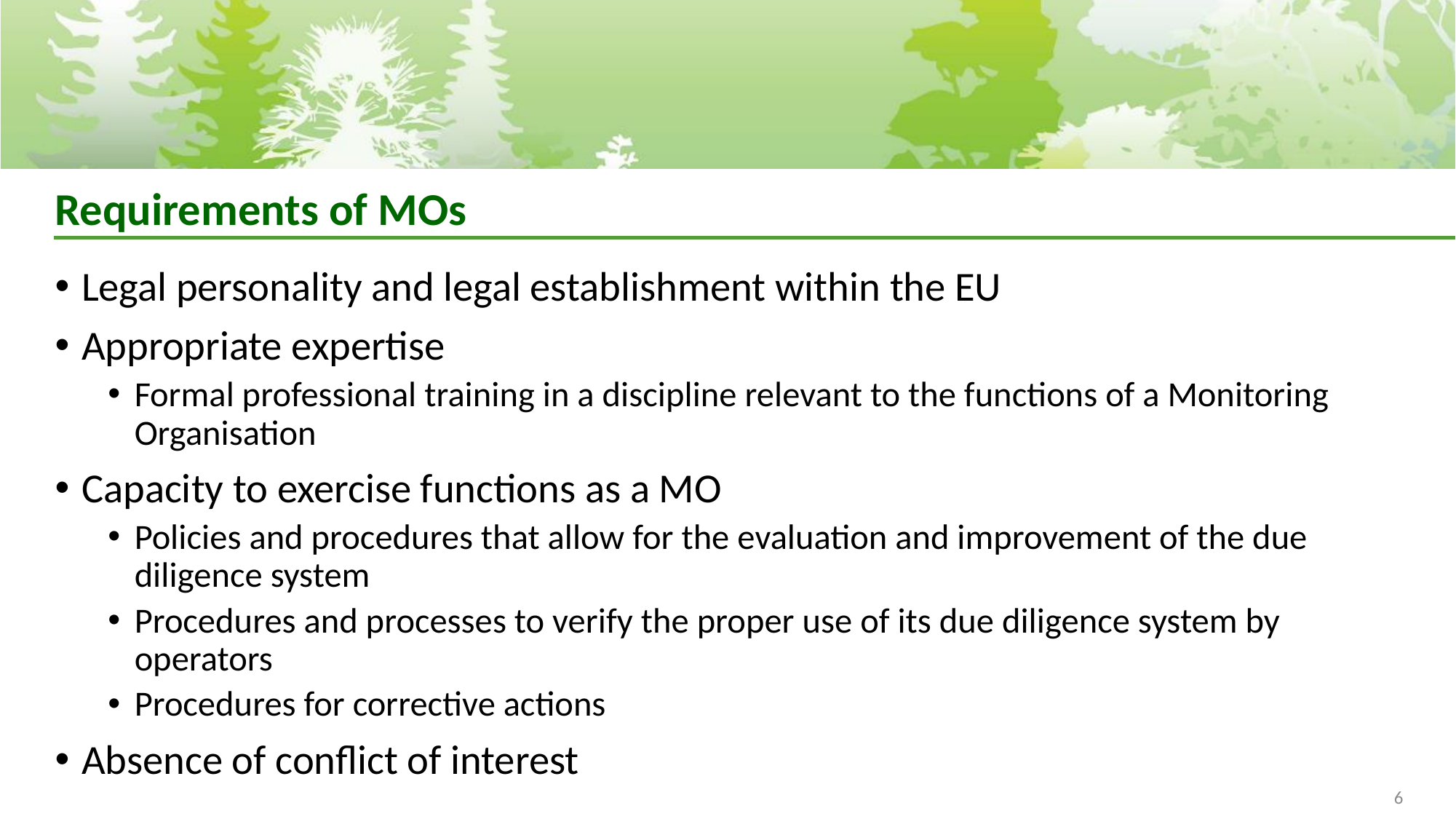

# Requirements of MOs
Legal personality and legal establishment within the EU
Appropriate expertise
Formal professional training in a discipline relevant to the functions of a Monitoring Organisation
Capacity to exercise functions as a MO
Policies and procedures that allow for the evaluation and improvement of the due diligence system
Procedures and processes to verify the proper use of its due diligence system by operators
Procedures for corrective actions
Absence of conflict of interest
6